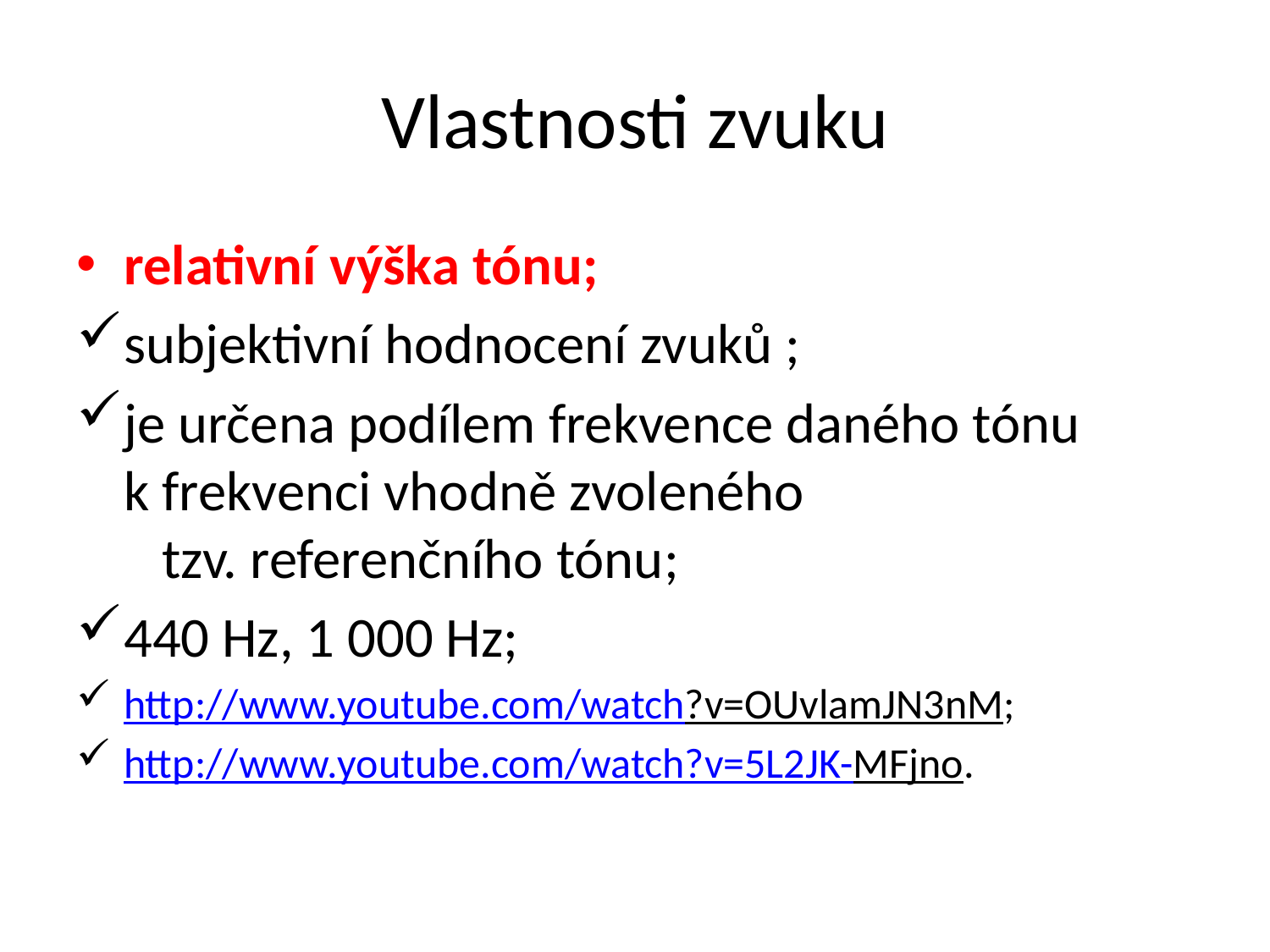

# Vlastnosti zvuku
relativní výška tónu;
subjektivní hodnocení zvuků ;
je určena podílem frekvence daného tónu k frekvenci vhodně zvoleného                                  tzv. referenčního tónu;
440 Hz, 1 000 Hz;
http://www.youtube.com/watch?v=OUvlamJN3nM;
http://www.youtube.com/watch?v=5L2JK-MFjno.